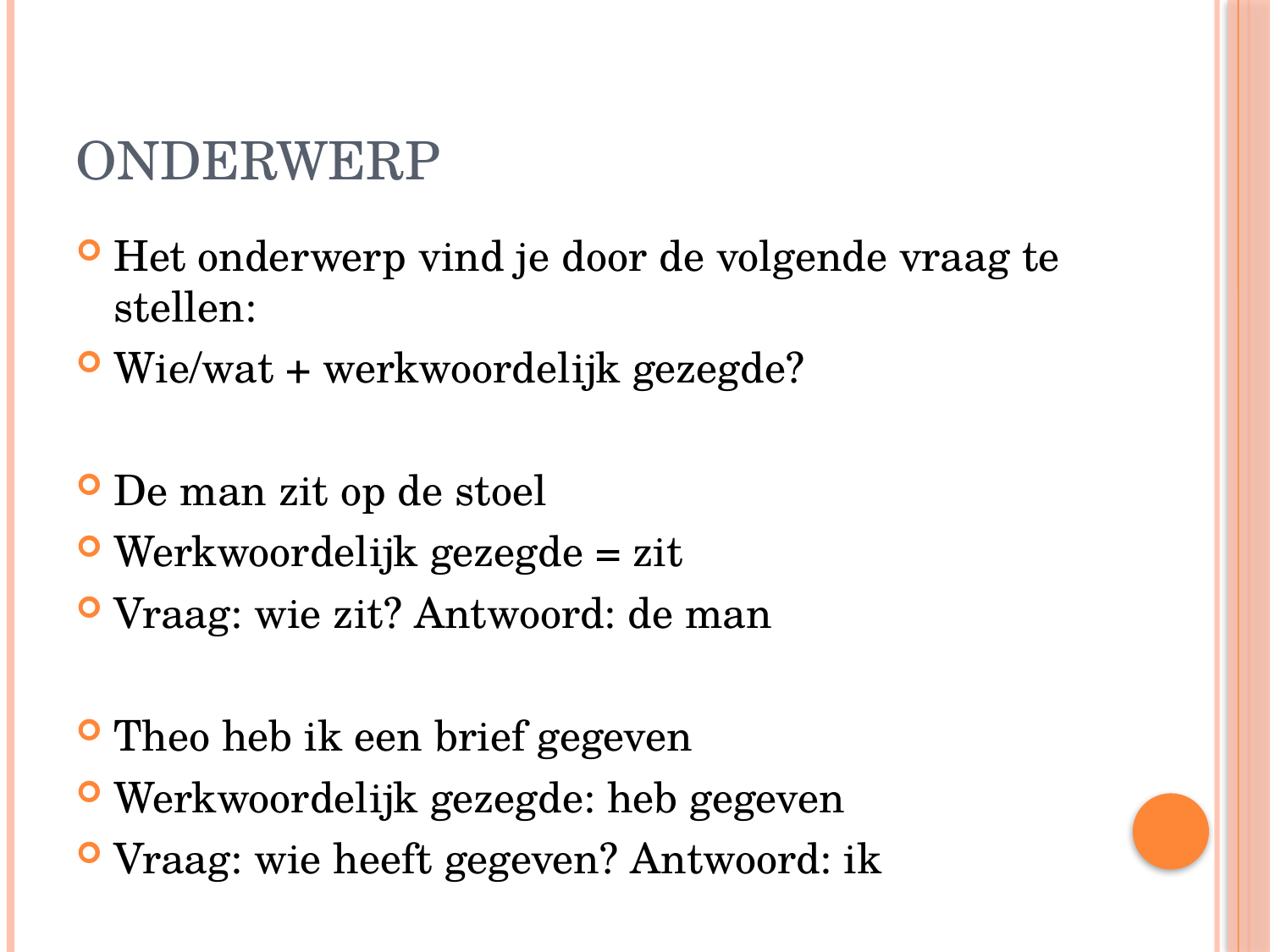

# Onderwerp
Het onderwerp vind je door de volgende vraag te stellen:
Wie/wat + werkwoordelijk gezegde?

De man zit op de stoel
Werkwoordelijk gezegde = zit
Vraag: wie zit? Antwoord: de man

Theo heb ik een brief gegeven
Werkwoordelijk gezegde: heb gegeven
Vraag: wie heeft gegeven? Antwoord: ik